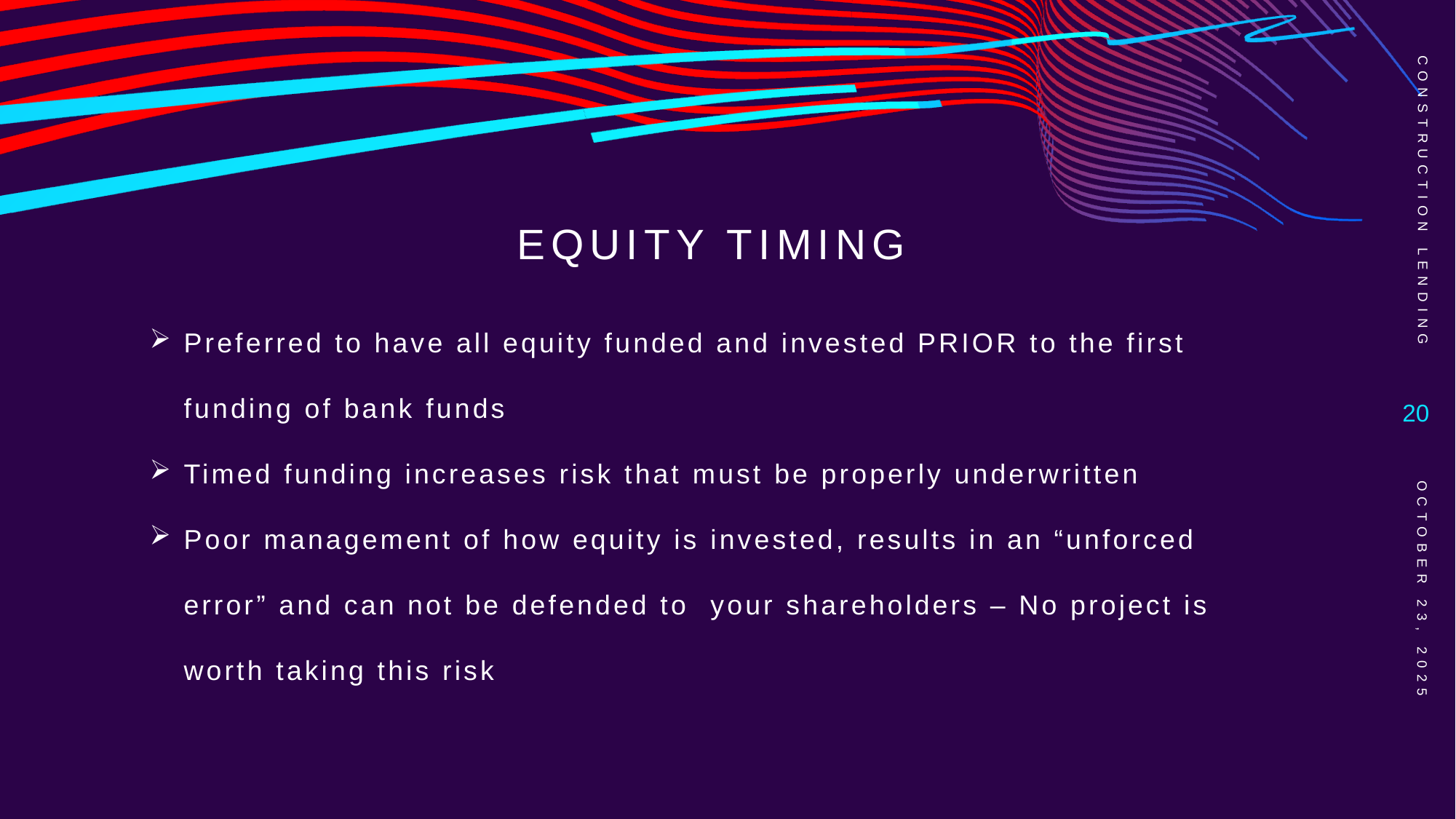

Construction lending
# Equity Timing
Preferred to have all equity funded and invested PRIOR to the first funding of bank funds
Timed funding increases risk that must be properly underwritten
Poor management of how equity is invested, results in an “unforced error” and can not be defended to  your shareholders – No project is worth taking this risk
20
October 23, 2025